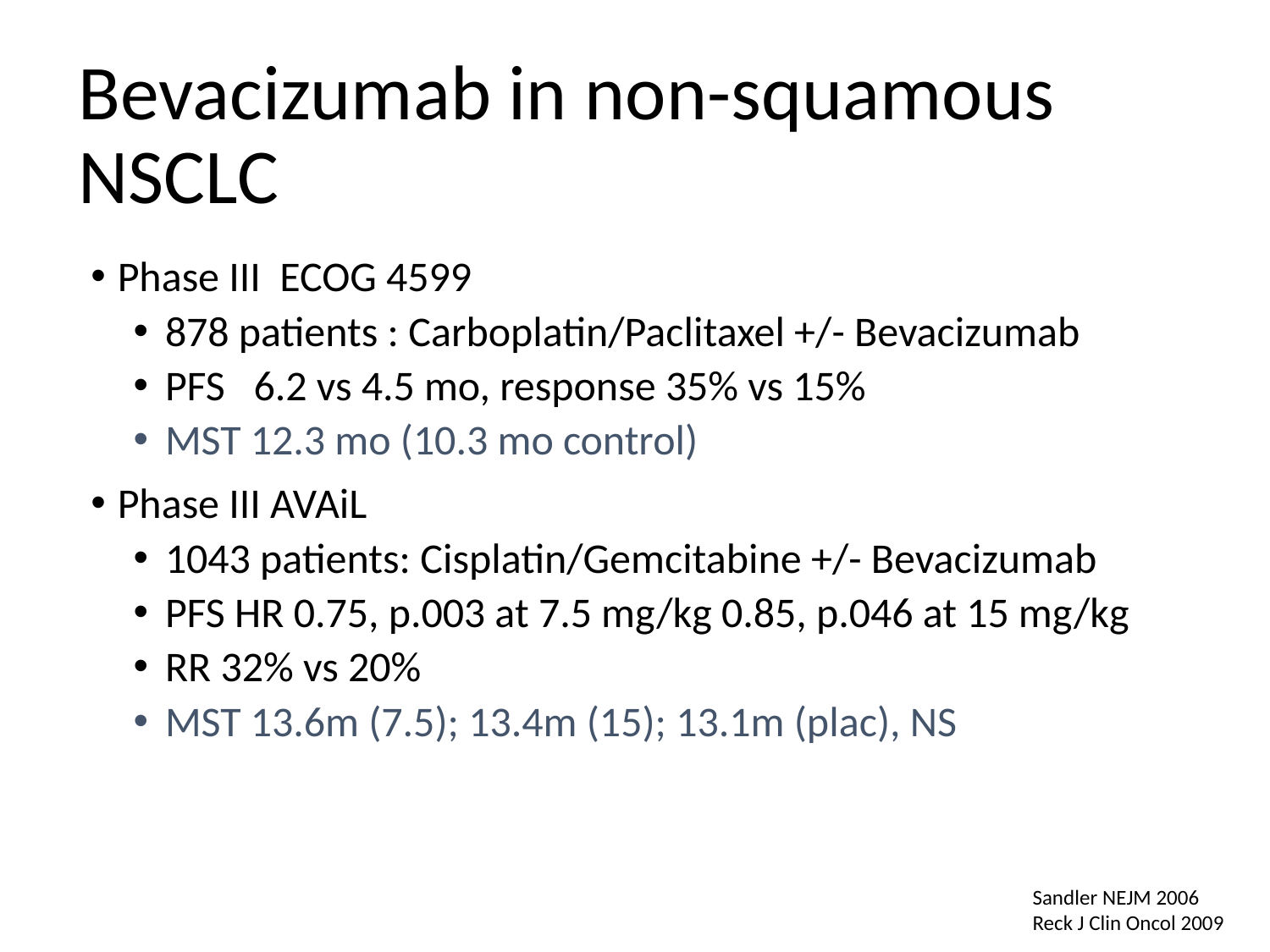

# Bevacizumab in non-squamous NSCLC
Phase III  ECOG 4599
878 patients : Carboplatin/Paclitaxel +/- Bevacizumab
PFS   6.2 vs 4.5 mo, response 35% vs 15%
MST 12.3 mo (10.3 mo control)
Phase III AVAiL
1043 patients: Cisplatin/Gemcitabine +/- Bevacizumab
PFS HR 0.75, p.003 at 7.5 mg/kg 0.85, p.046 at 15 mg/kg
RR 32% vs 20%
MST 13.6m (7.5); 13.4m (15); 13.1m (plac), NS
Sandler NEJM 2006
Reck J Clin Oncol 2009